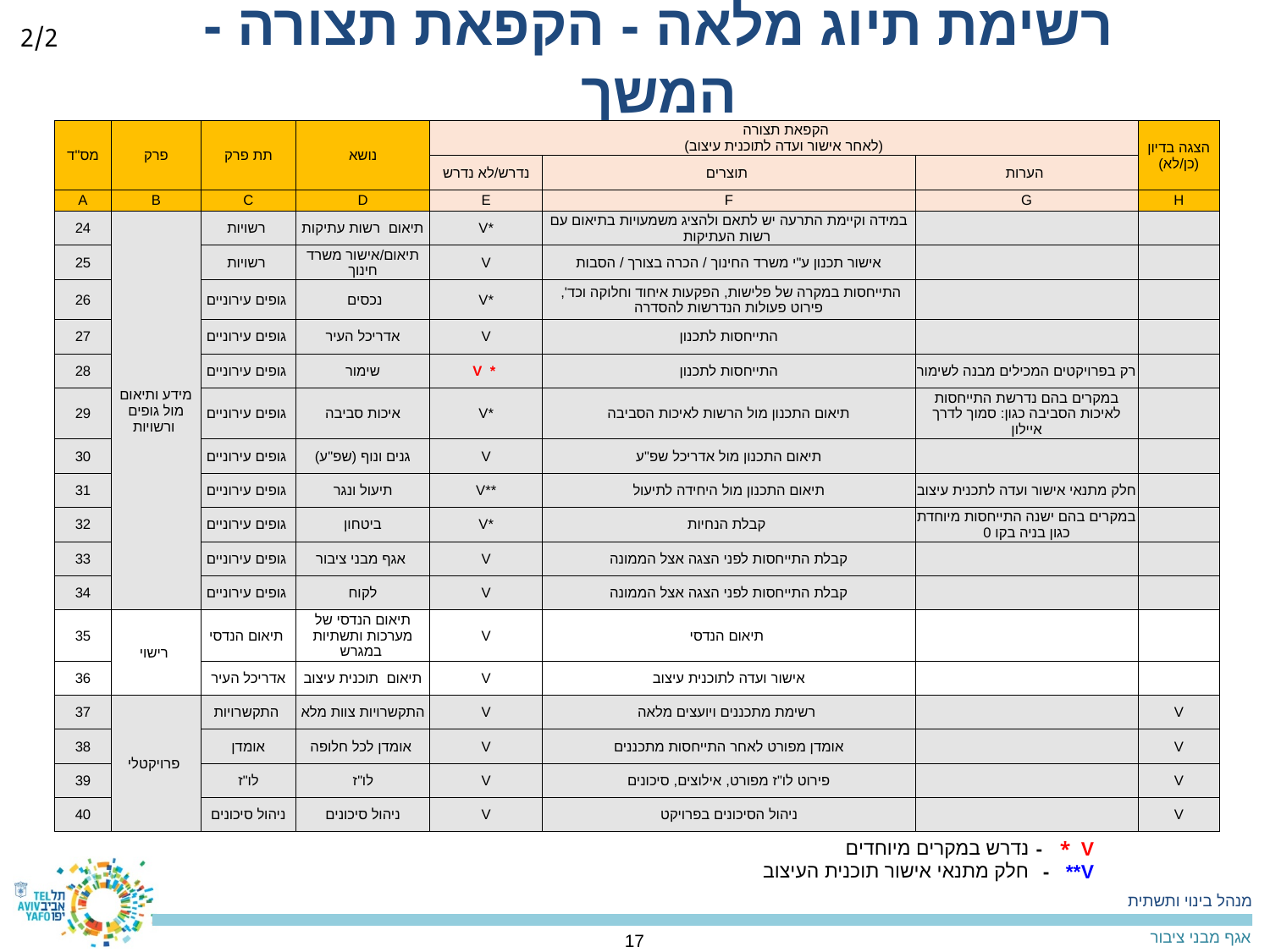

רשימת תיוג מלאה - הקפאת תצורה - המשך
2/2
| מס"ד | פרק | תת פרק | נושא | הקפאת תצורה (לאחר אישור ועדה לתוכנית עיצוב) |  |  | הצגה בדיון (כן/לא) |
| --- | --- | --- | --- | --- | --- | --- | --- |
|  |  |  |  | נדרש/לא נדרש | תוצרים | הערות |  |
| A | B | C | D | E | F | G | H |
| 24 | מידע ותיאום מול גופים ורשויות | רשויות | תיאום רשות עתיקות | V\* | במידה וקיימת התרעה יש לתאם ולהציג משמעויות בתיאום עם רשות העתיקות |  |  |
| 25 |  | רשויות | תיאום/אישור משרד חינוך | V | אישור תכנון ע"י משרד החינוך / הכרה בצורך / הסבות |  |  |
| 26 |  | גופים עירוניים | נכסים | V\* | התייחסות במקרה של פלישות, הפקעות איחוד וחלוקה וכד', פירוט פעולות הנדרשות להסדרה |  |  |
| 27 |  | גופים עירוניים | אדריכל העיר | V | התייחסות לתכנון |  |  |
| 28 |  | גופים עירוניים | שימור | V \* | התייחסות לתכנון | רק בפרויקטים המכילים מבנה לשימור |  |
| 29 |  | גופים עירוניים | איכות סביבה | V\* | תיאום התכנון מול הרשות לאיכות הסביבה | במקרים בהם נדרשת התייחסות לאיכות הסביבה כגון: סמוך לדרך איילון |  |
| 30 |  | גופים עירוניים | גנים ונוף (שפ"ע) | V | תיאום התכנון מול אדריכל שפ"ע |  |  |
| 31 |  | גופים עירוניים | תיעול ונגר | V\*\* | תיאום התכנון מול היחידה לתיעול | חלק מתנאי אישור ועדה לתכנית עיצוב |  |
| 32 |  | גופים עירוניים | ביטחון | V\* | קבלת הנחיות | במקרים בהם ישנה התייחסות מיוחדת כגון בניה בקו 0 |  |
| 33 |  | גופים עירוניים | אגף מבני ציבור | V | קבלת התייחסות לפני הצגה אצל הממונה |  |  |
| 34 |  | גופים עירוניים | לקוח | V | קבלת התייחסות לפני הצגה אצל הממונה |  |  |
| 35 | רישוי | תיאום הנדסי | תיאום הנדסי של מערכות ותשתיות במגרש | V | תיאום הנדסי |  |  |
| 36 |  | אדריכל העיר | תיאום תוכנית עיצוב | V | אישור ועדה לתוכנית עיצוב |  |  |
| 37 | פרויקטלי | התקשרויות | התקשרויות צוות מלא | V | רשימת מתכננים ויועצים מלאה |  | V |
| 38 |  | אומדן | אומדן לכל חלופה | V | אומדן מפורט לאחר התייחסות מתכננים |  | V |
| 39 |  | לו"ז | לו"ז | V | פירוט לו"ז מפורט, אילוצים, סיכונים |  | V |
| 40 |  | ניהול סיכונים | ניהול סיכונים | V | ניהול הסיכונים בפרויקט |  | V |
מקרא:
נדרש
נדרש במקרים מיוחדים
חלק מתנאי אישור תוכנית העיצוב

 -   V
V  *   -
V**   -